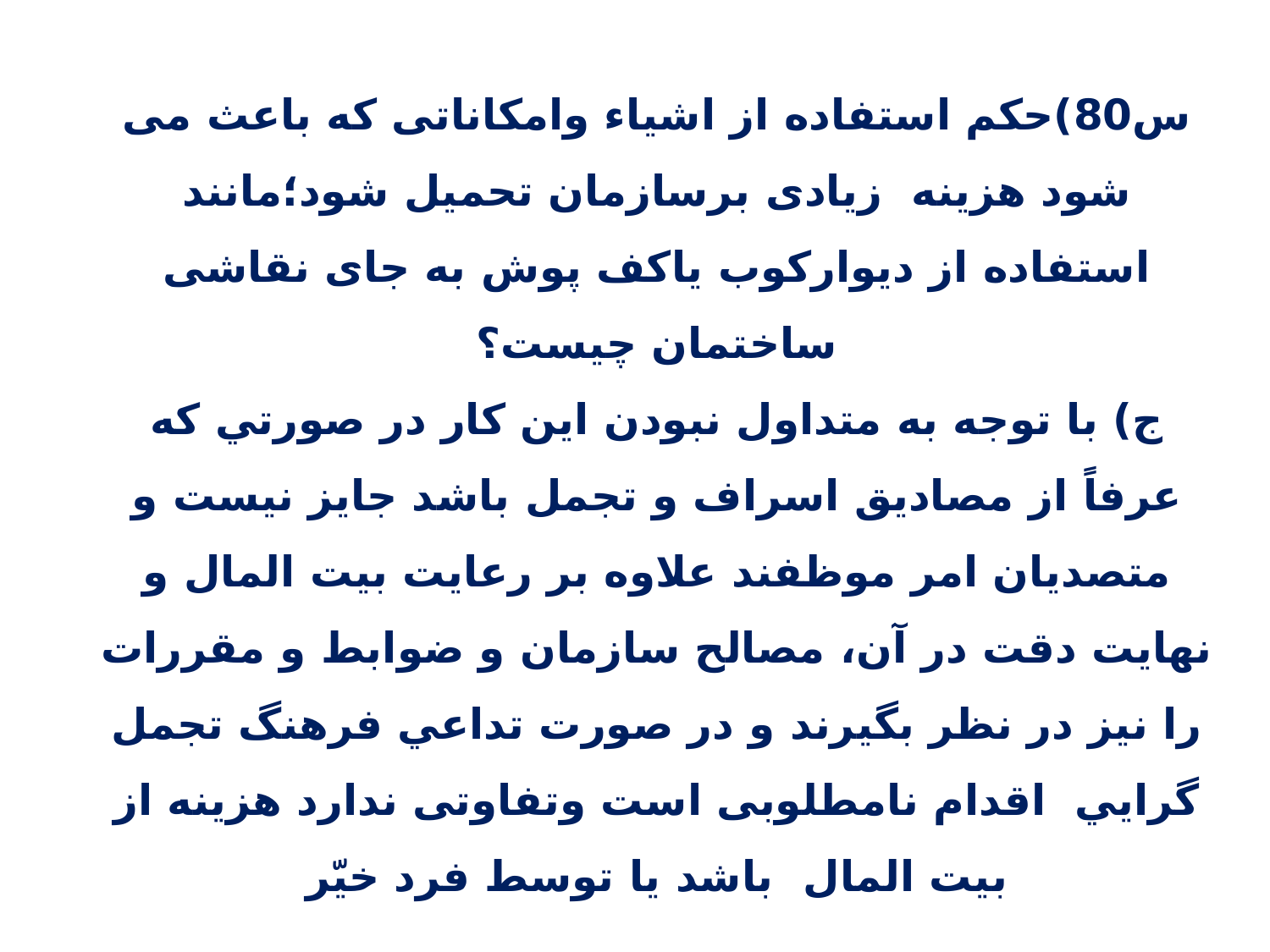

س80)حکم استفاده از اشیاء وامکاناتی که باعث می شود هزینه  زیادی برسازمان تحمیل شود؛مانند استفاده از دیوارکوب یاکف پوش به جای نقاشی ساختمان چیست؟
ج) با توجه به متداول نبودن اين كار در صورتي كه عرفاً از مصاديق اسراف و تجمل باشد جايز نيست و متصدیان امر موظفند علاوه بر رعايت بيت المال و نهايت دقت در آن، مصالح سازمان و ضوابط و مقررات را نيز در نظر بگيرند و در صورت تداعي فرهنگ تجمل گرايي  اقدام نامطلوبی است وتفاوتی ندارد هزينه از بيت المال  باشد يا توسط فرد خيّر